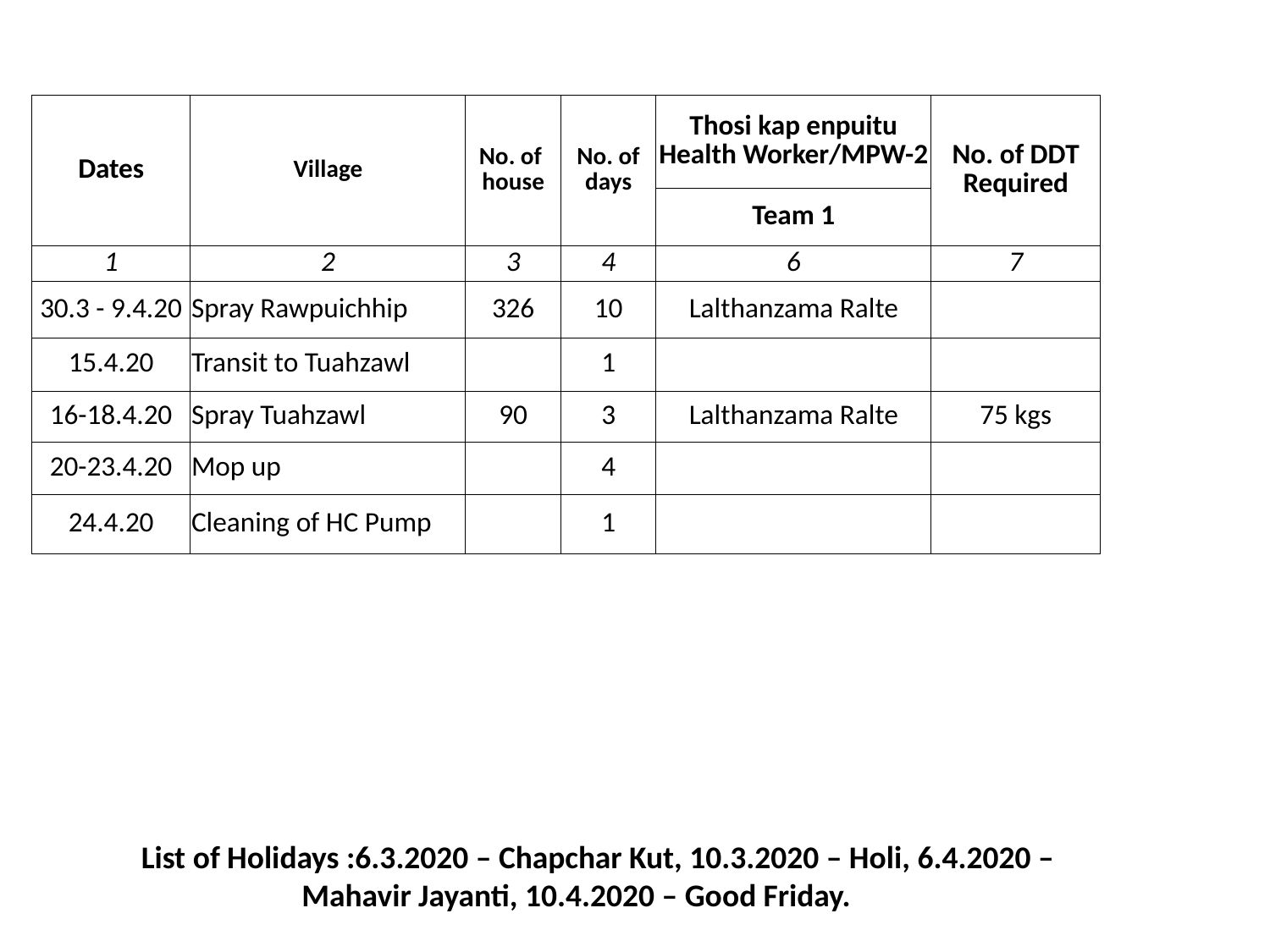

| Dates | Village | No. of house | No. of days | Thosi kap enpuitu Health Worker/MPW-2 | No. of DDT Required |
| --- | --- | --- | --- | --- | --- |
|  |  |  |  | Team 1 |  |
| 1 | 2 | 3 | 4 | 6 | 7 |
| 30.3 - 9.4.20 | Spray Rawpuichhip | 326 | 10 | Lalthanzama Ralte |  |
| 15.4.20 | Transit to Tuahzawl |  | 1 |  |  |
| 16-18.4.20 | Spray Tuahzawl | 90 | 3 | Lalthanzama Ralte | 75 kgs |
| 20-23.4.20 | Mop up |  | 4 |  |  |
| 24.4.20 | Cleaning of HC Pump |  | 1 |  |  |
List of Holidays :6.3.2020 – Chapchar Kut, 10.3.2020 – Holi, 6.4.2020 – Mahavir Jayanti, 10.4.2020 – Good Friday.